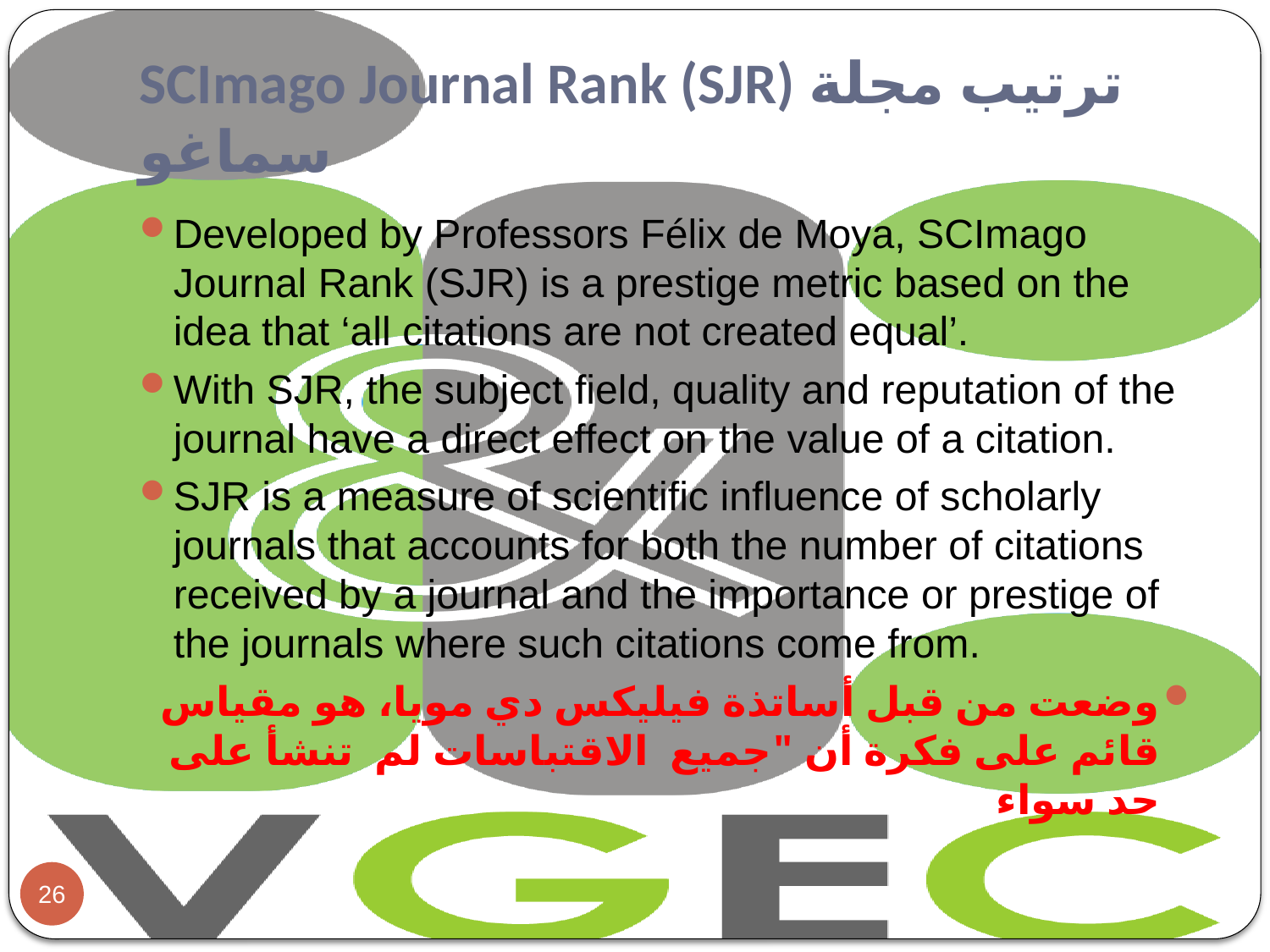

# SCImago Journal Rank (SJR) ترتيب مجلة سماغو
Developed by Professors Félix de Moya, SCImago Journal Rank (SJR) is a prestige metric based on the idea that ‘all citations are not created equal’.
With SJR, the subject field, quality and reputation of the journal have a direct effect on the value of a citation.
SJR is a measure of scientific influence of scholarly journals that accounts for both the number of citations received by a journal and the importance or prestige of the journals where such citations come from.
وضعت من قبل أساتذة فيليكس دي مويا، هو مقياس قائم على فكرة أن "جميع  الاقتباسات لم  تنشأ على حد سواء
26